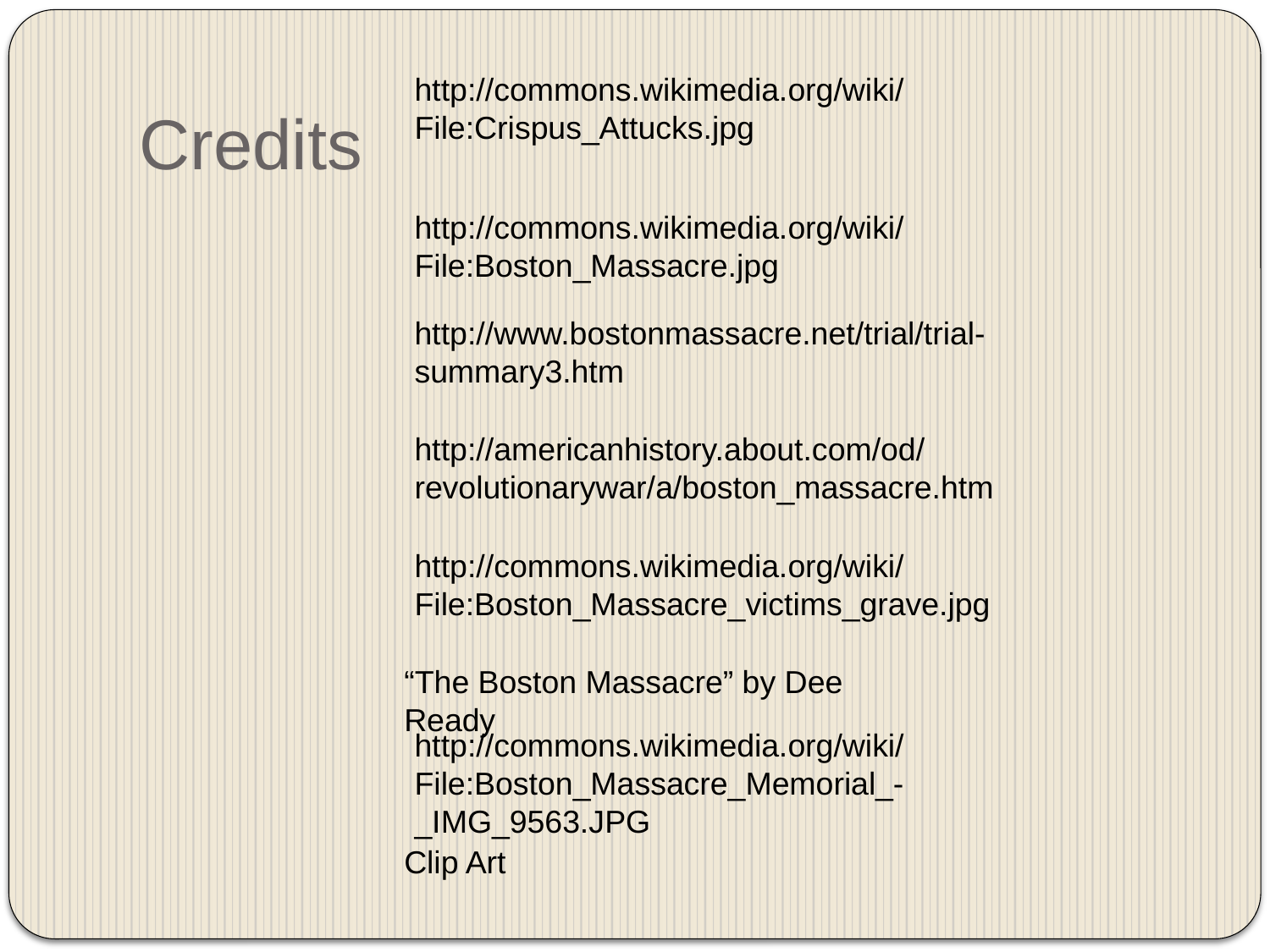

# Credits
http://commons.wikimedia.org/wiki/File:Crispus_Attucks.jpg
http://commons.wikimedia.org/wiki/File:Boston_Massacre.jpg
http://www.bostonmassacre.net/trial/trial-summary3.htm
http://americanhistory.about.com/od/revolutionarywar/a/boston_massacre.htm
http://commons.wikimedia.org/wiki/File:Boston_Massacre_victims_grave.jpg
“The Boston Massacre” by Dee Ready
http://commons.wikimedia.org/wiki/File:Boston_Massacre_Memorial_-_IMG_9563.JPG
Clip Art